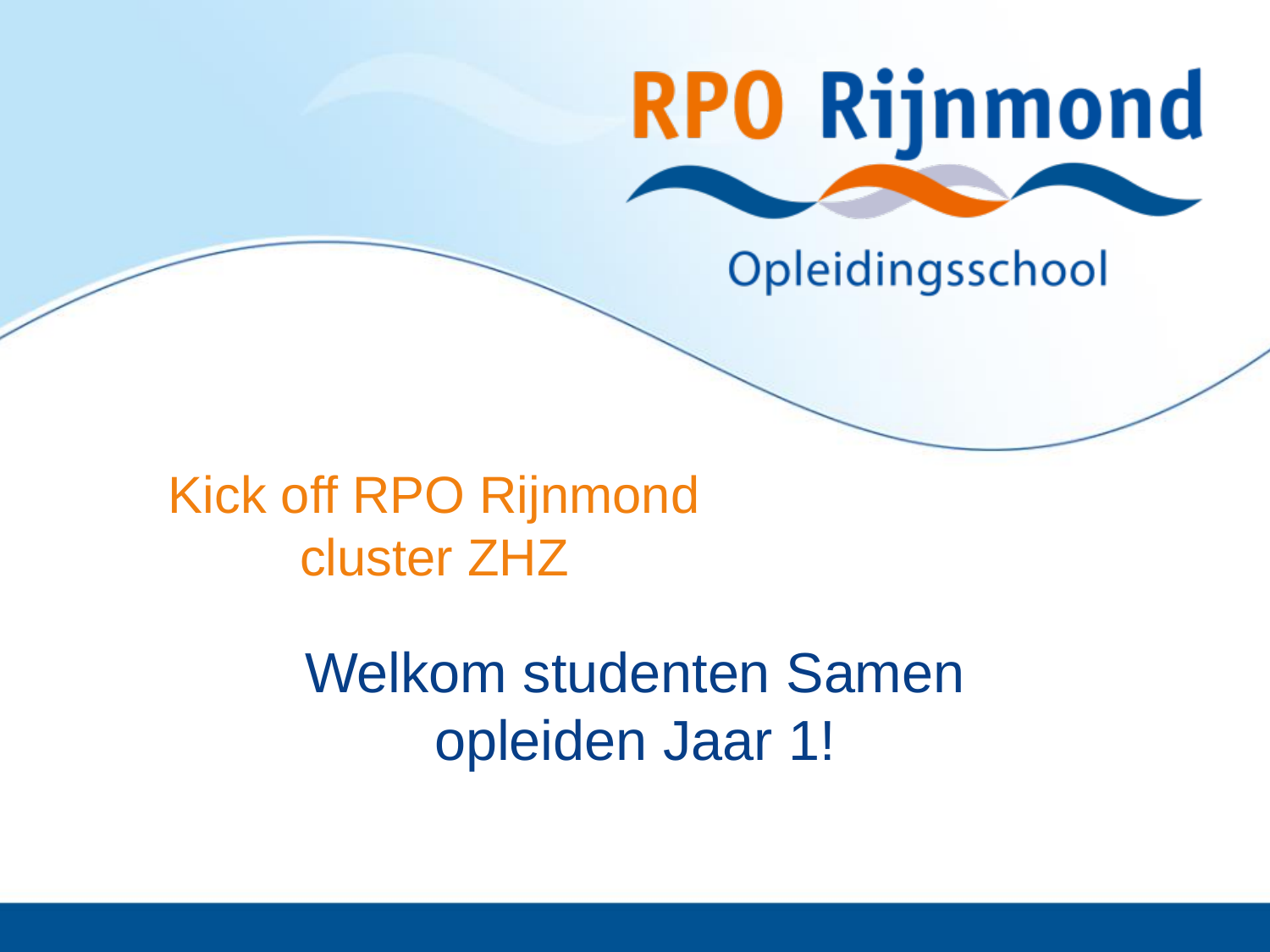

# Kick off RPO Rijnmond cluster ZHZ
Welkom studenten Samen opleiden Jaar 1!